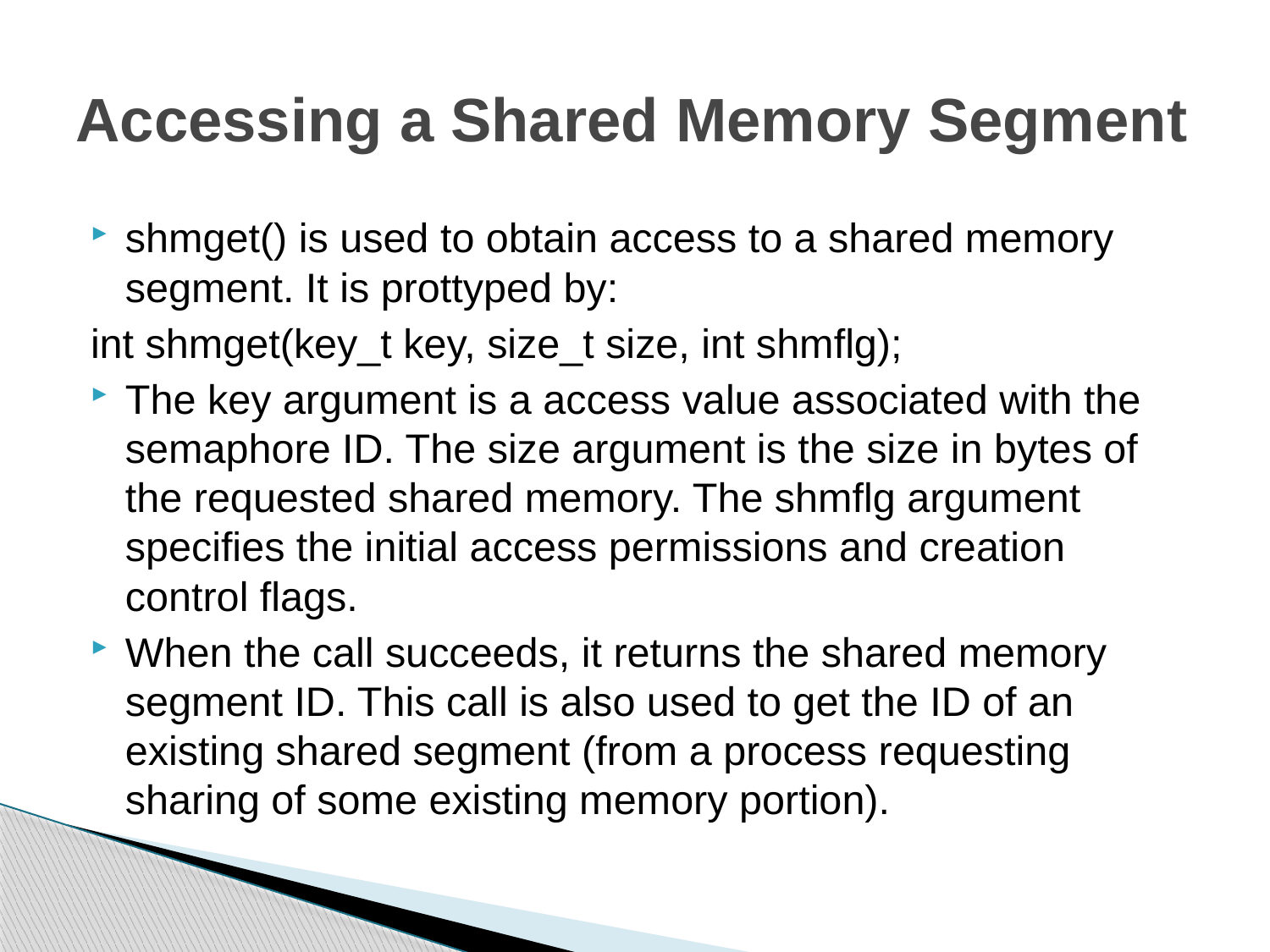

# Accessing a Shared Memory Segment
shmget() is used to obtain access to a shared memory segment. It is prottyped by:
int shmget(key_t key, size_t size, int shmflg);
The key argument is a access value associated with the semaphore ID. The size argument is the size in bytes of the requested shared memory. The shmflg argument specifies the initial access permissions and creation control flags.
When the call succeeds, it returns the shared memory segment ID. This call is also used to get the ID of an existing shared segment (from a process requesting sharing of some existing memory portion).